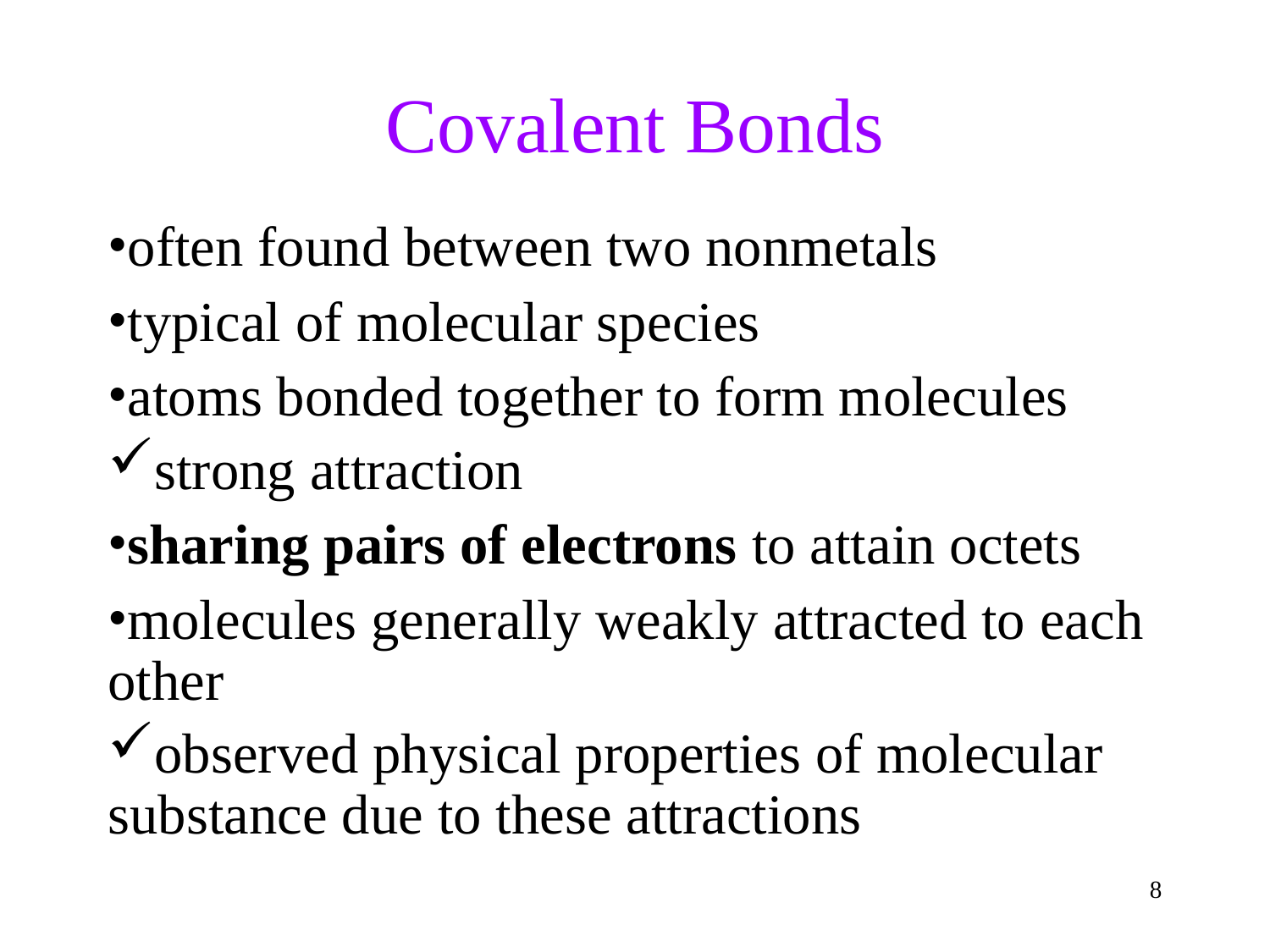

Covalent Bonds
often found between two nonmetals
typical of molecular species
atoms bonded together to form molecules
strong attraction
sharing pairs of electrons to attain octets
molecules generally weakly attracted to each other
observed physical properties of molecular substance due to these attractions

8